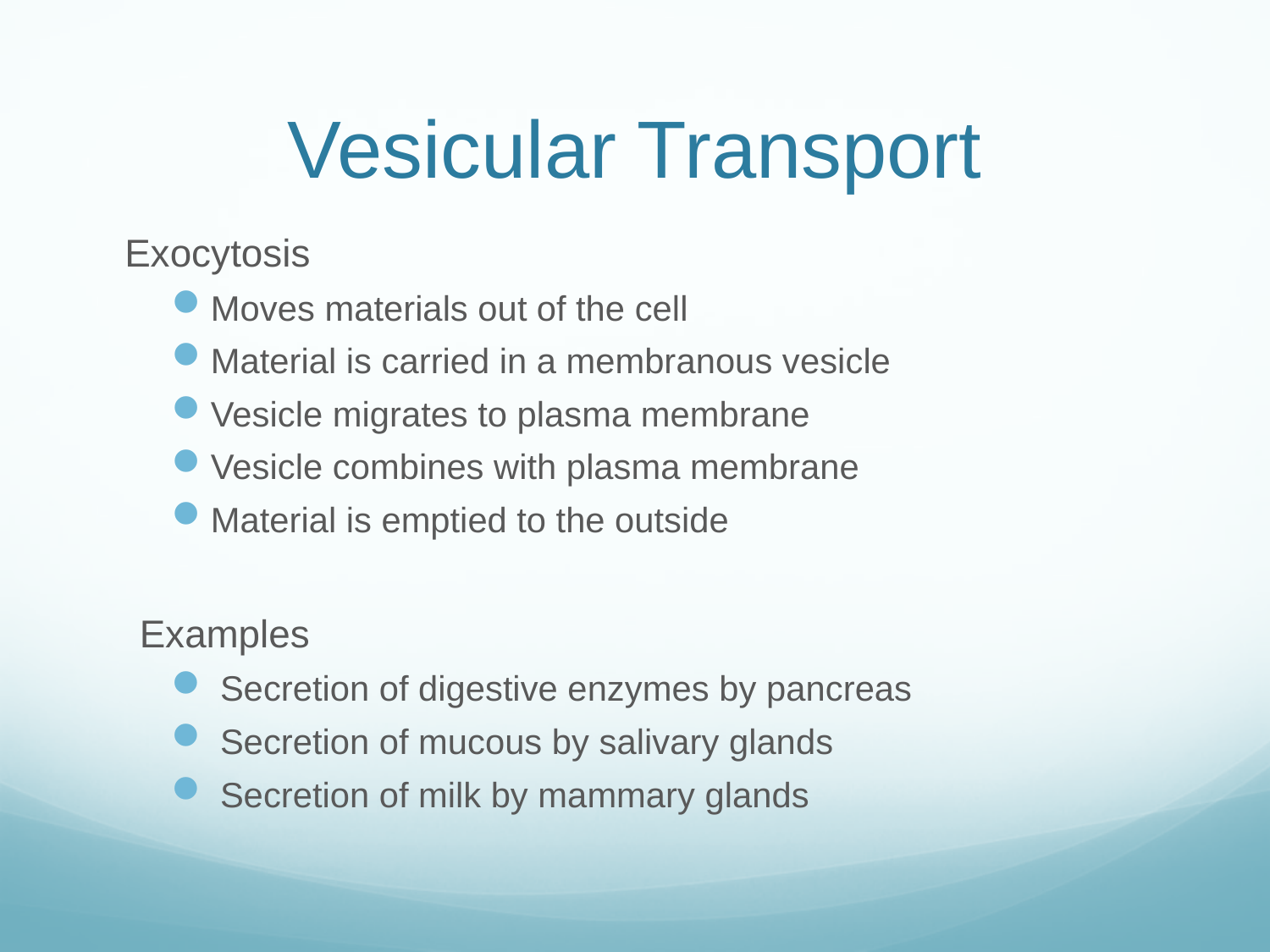

# Vesicular Transport
Exocytosis
Moves materials out of the cell
Material is carried in a membranous vesicle
Vesicle migrates to plasma membrane
Vesicle combines with plasma membrane
Material is emptied to the outside
Examples
 Secretion of digestive enzymes by pancreas
 Secretion of mucous by salivary glands
 Secretion of milk by mammary glands